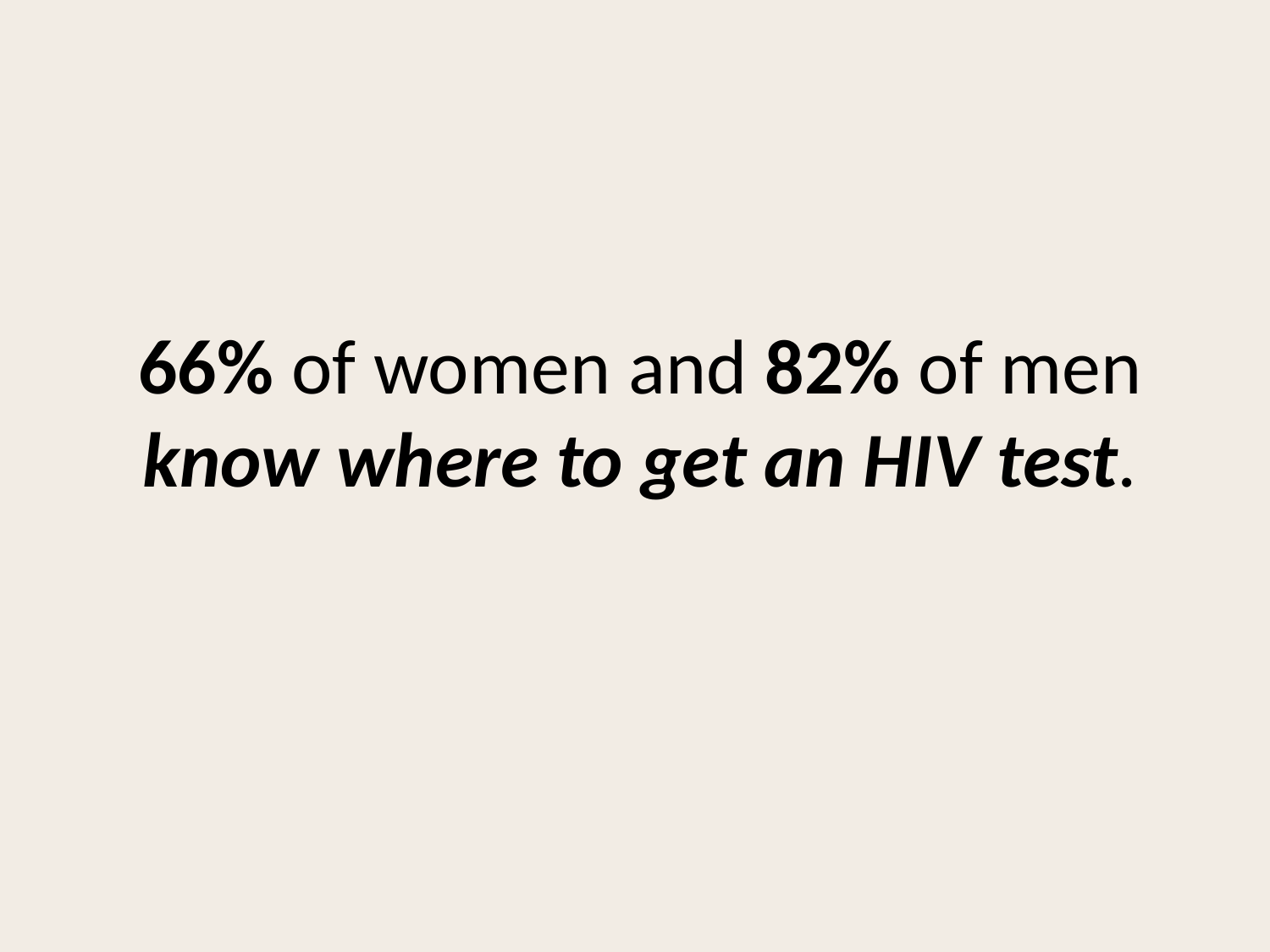

# 66% of women and 82% of men know where to get an HIV test.